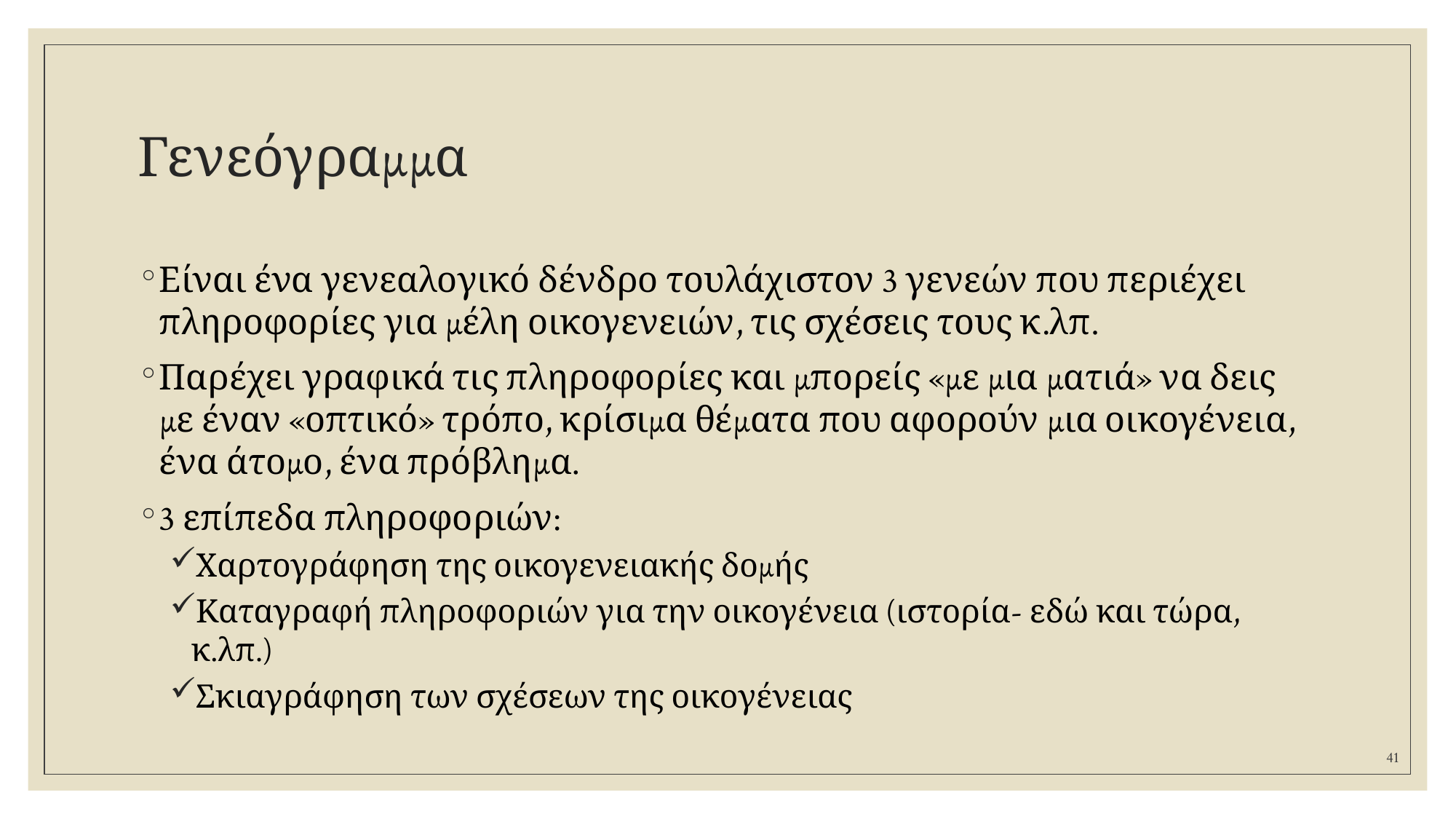

# Γενεόγραμμα
Είναι ένα γενεαλογικό δένδρο τουλάχιστον 3 γενεών που περιέχει πληροφορίες για μέλη οικογενειών, τις σχέσεις τους κ.λπ.
Παρέχει γραφικά τις πληροφορίες και μπορείς «με μια ματιά» να δεις με έναν «οπτικό» τρόπο, κρίσιμα θέματα που αφορούν μια οικογένεια, ένα άτομο, ένα πρόβλημα.
3 επίπεδα πληροφοριών:
Χαρτογράφηση της οικογενειακής δομής
Καταγραφή πληροφοριών για την οικογένεια (ιστορία- εδώ και τώρα, κ.λπ.)
Σκιαγράφηση των σχέσεων της οικογένειας
41